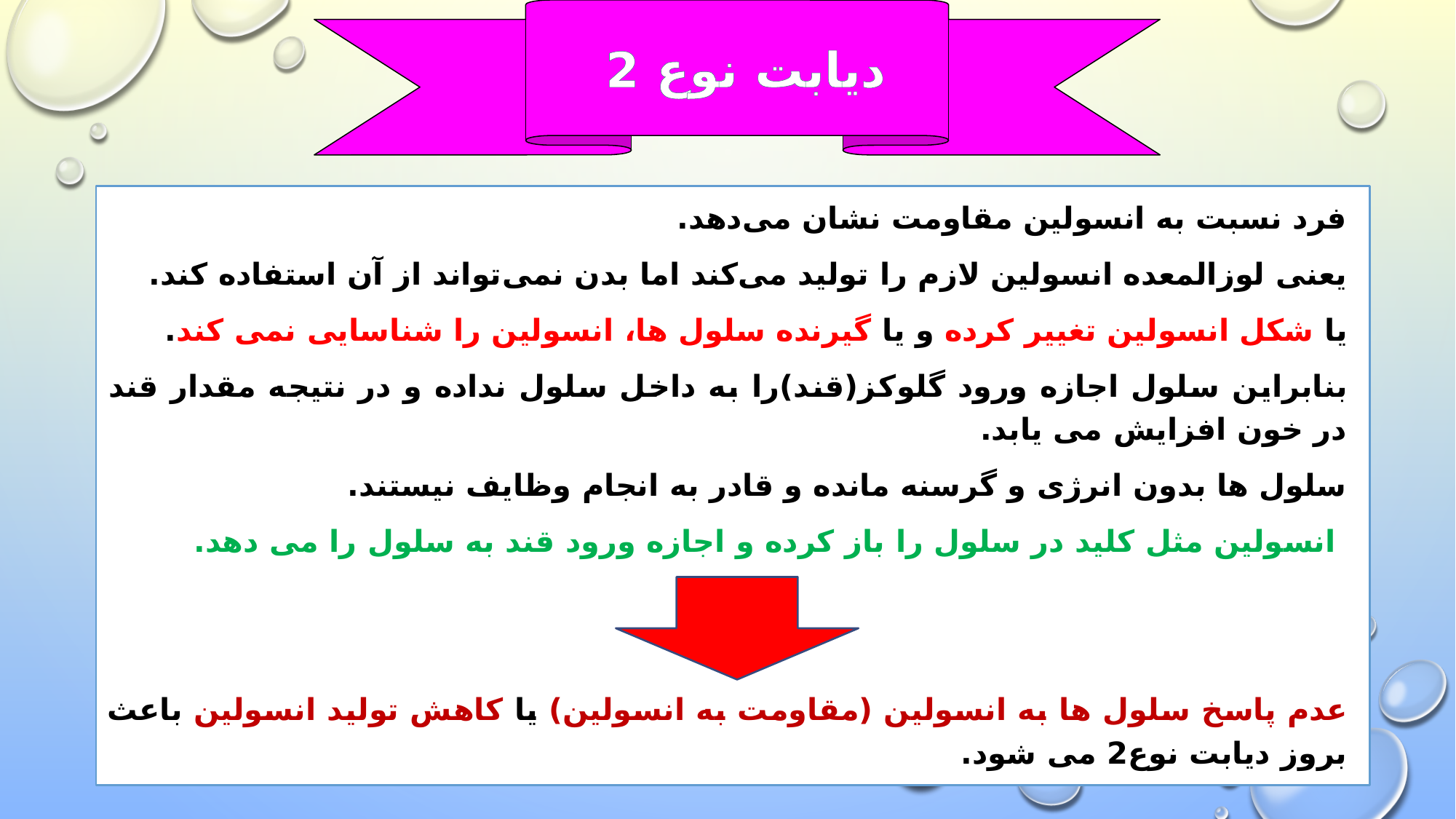

ديابت نوع 2
فرد نسبت به انسولین مقاومت نشان می‌دهد.
یعنی لوزالمعده انسولین لازم را تولید می‌کند اما بدن نمی‌تواند از آن استفاده کند.
یا شکل انسولین تغییر کرده و یا گیرنده سلول ها، انسولین را شناسایی نمی کند.
بنابراین سلول اجازه ورود گلوکز(قند)را به داخل سلول نداده و در نتیجه مقدار قند در خون افزایش می یابد.
سلول ها بدون انرژی و گرسنه مانده و قادر به انجام وظایف نیستند.
 انسولین مثل کلید در سلول را باز کرده و اجازه ورود قند به سلول را می دهد.

عدم پاسخ سلول ها به انسولین (مقاومت به انسولین) یا کاهش تولید انسولین باعث بروز دیابت نوع2 می شود.